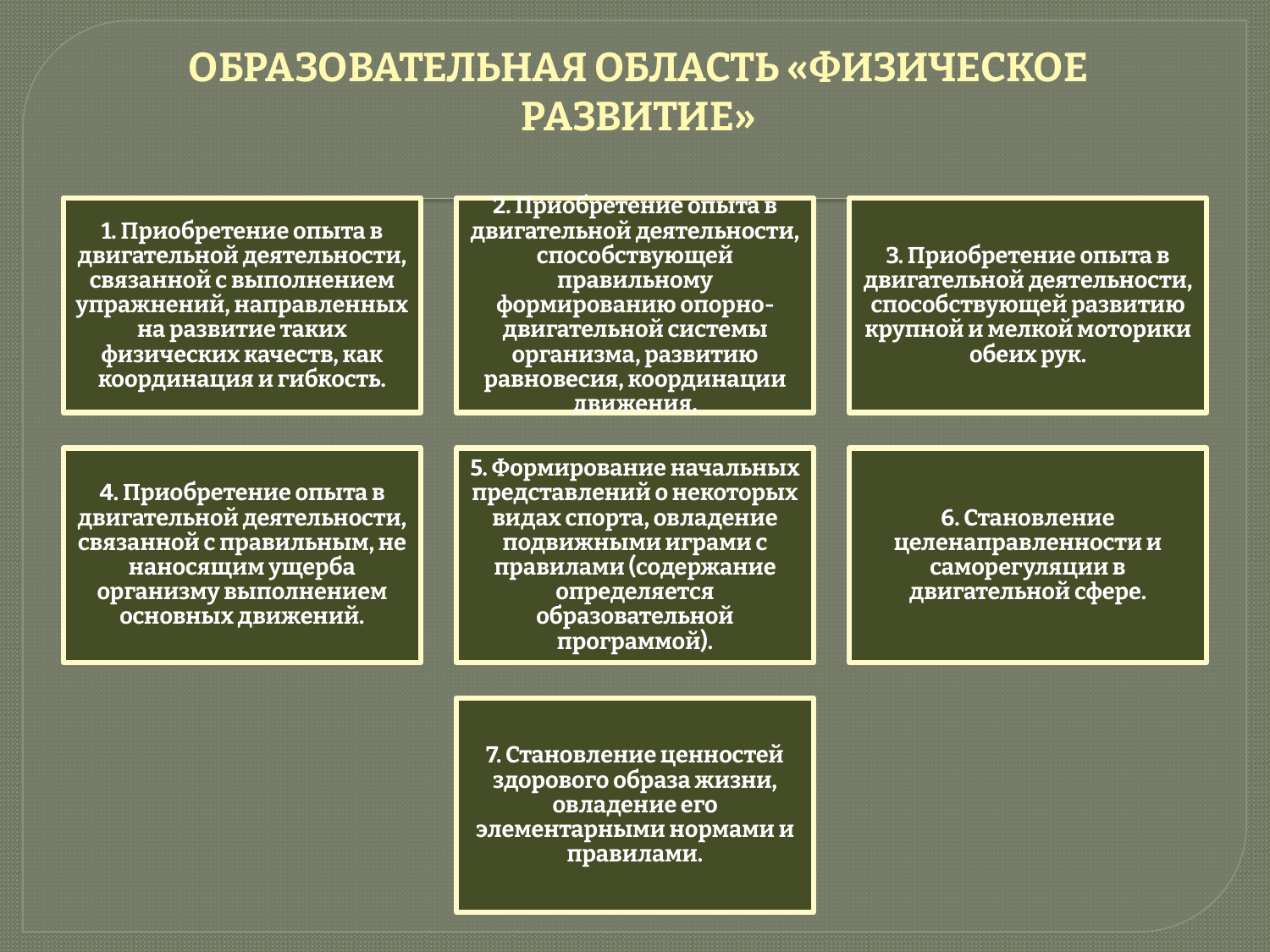

# ОБРАЗОВАТЕЛЬНАЯ ОБЛАСТЬ «ФИЗИЧЕСКОЕ РАЗВИТИЕ»
1. Приобретение опыта в двигательной деятельности, связанной с выполнением упражнений, направленных на развитие таких физических качеств, как координация и гибкость.
2. Приобретение опыта в двигательной деятельности, способствующей правильному
формированию опорно-двигательной системы организма, развитию равновесия, координации движения.
3. Приобретение опыта в двигательной деятельности, способствующей развитию крупной и мелкой моторики обеих рук.
4. Приобретение опыта в двигательной деятельности, связанной с правильным, не наносящим ущерба организму выполнением основных движений.
5. Формирование начальных представлений о некоторых видах спорта, овладение подвижными играми с правилами (содержание определяется образовательной программой).
6. Становление целенаправленности и саморегуляции в двигательной сфере.
7. Становление ценностей здорового образа жизни, овладение его элементарными нормами и правилами.